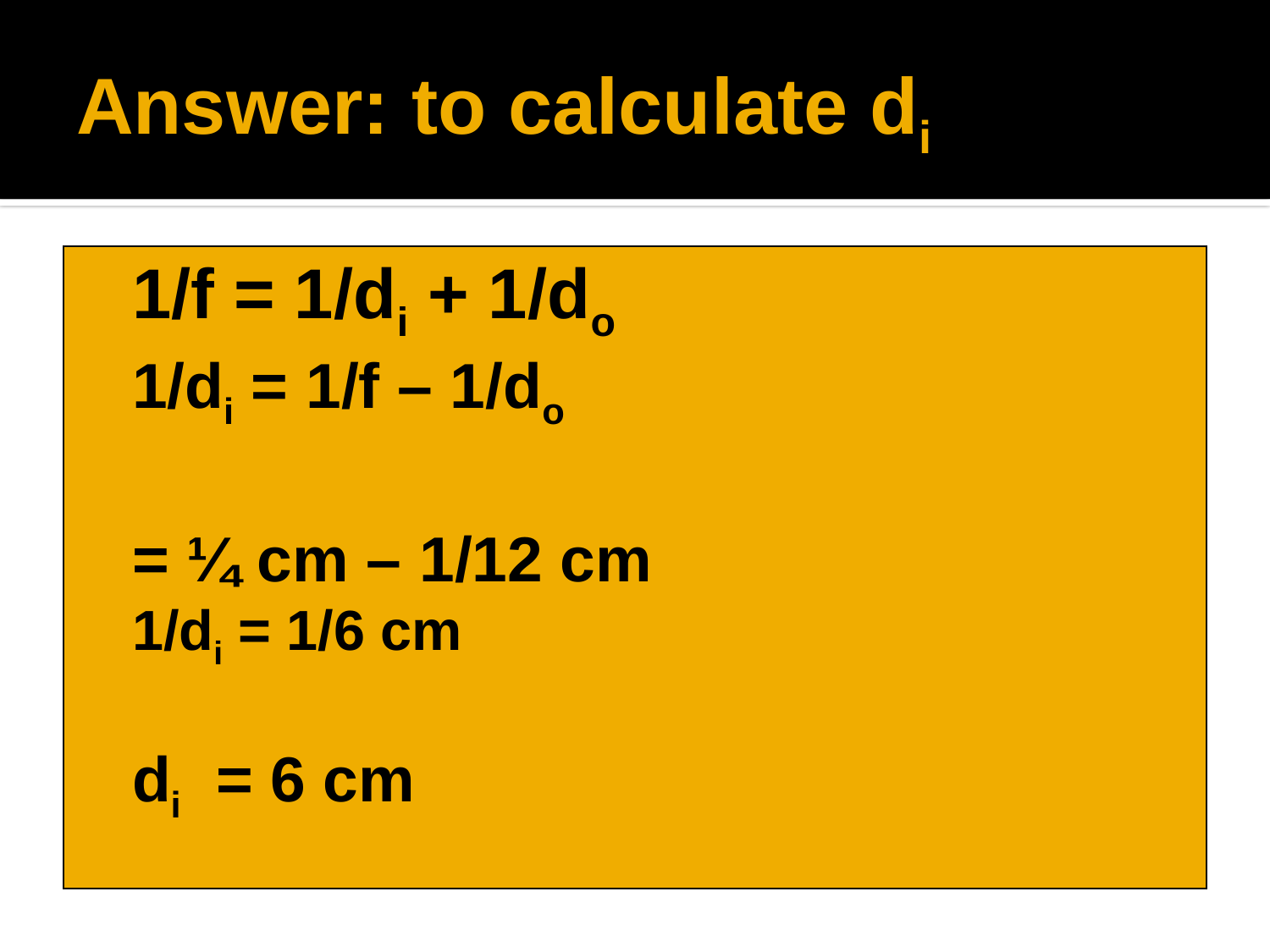

# Answer: to calculate di
1/f = 1/di + 1/do
1/di = 1/f – 1/do

= ¼ cm – 1/12 cm
1/di = 1/6 cm

di  = 6 cm